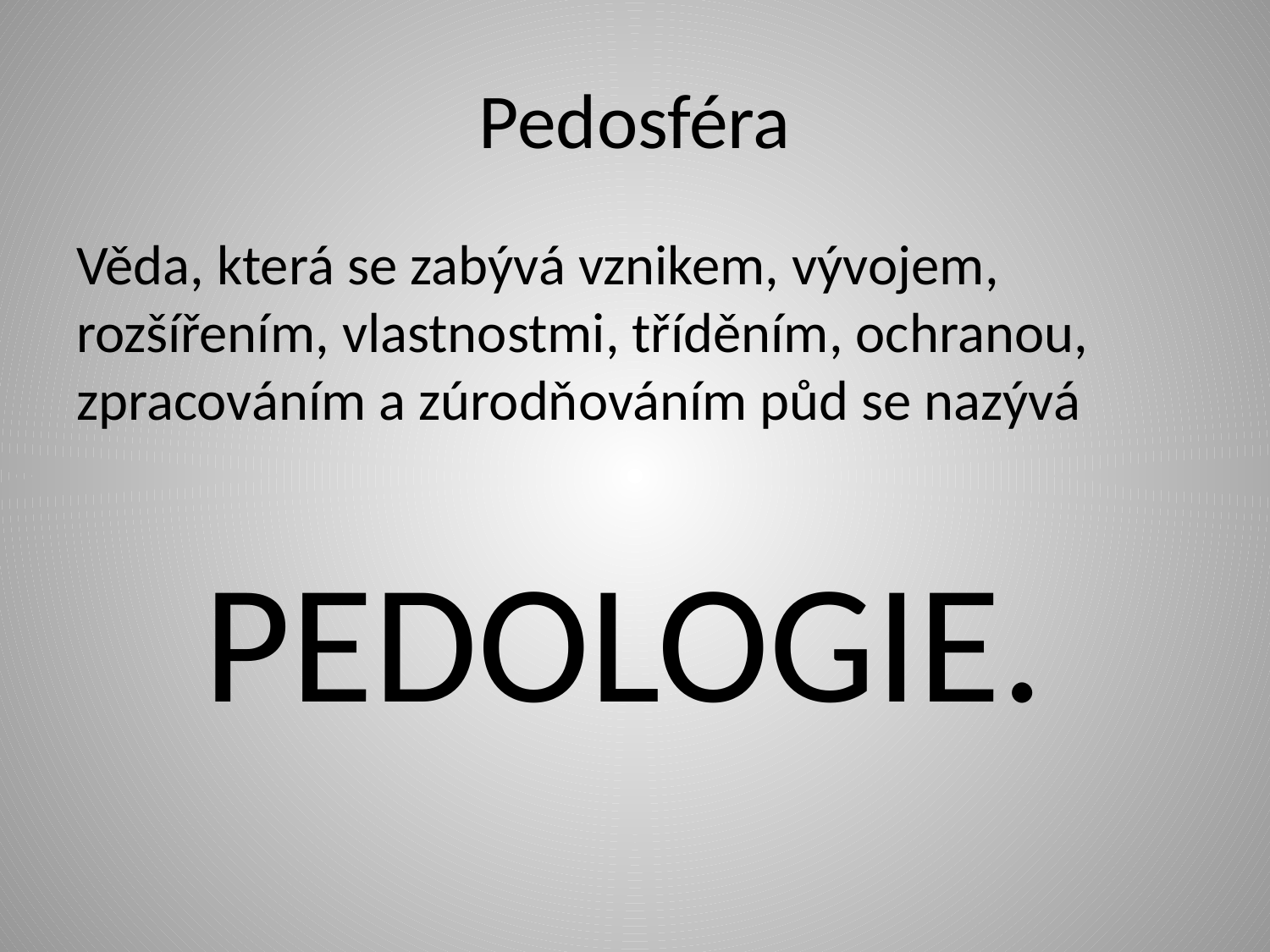

# Pedosféra
Věda, která se zabývá vznikem, vývojem, rozšířením, vlastnostmi, tříděním, ochranou, zpracováním a zúrodňováním půd se nazývá
	PEDOLOGIE.